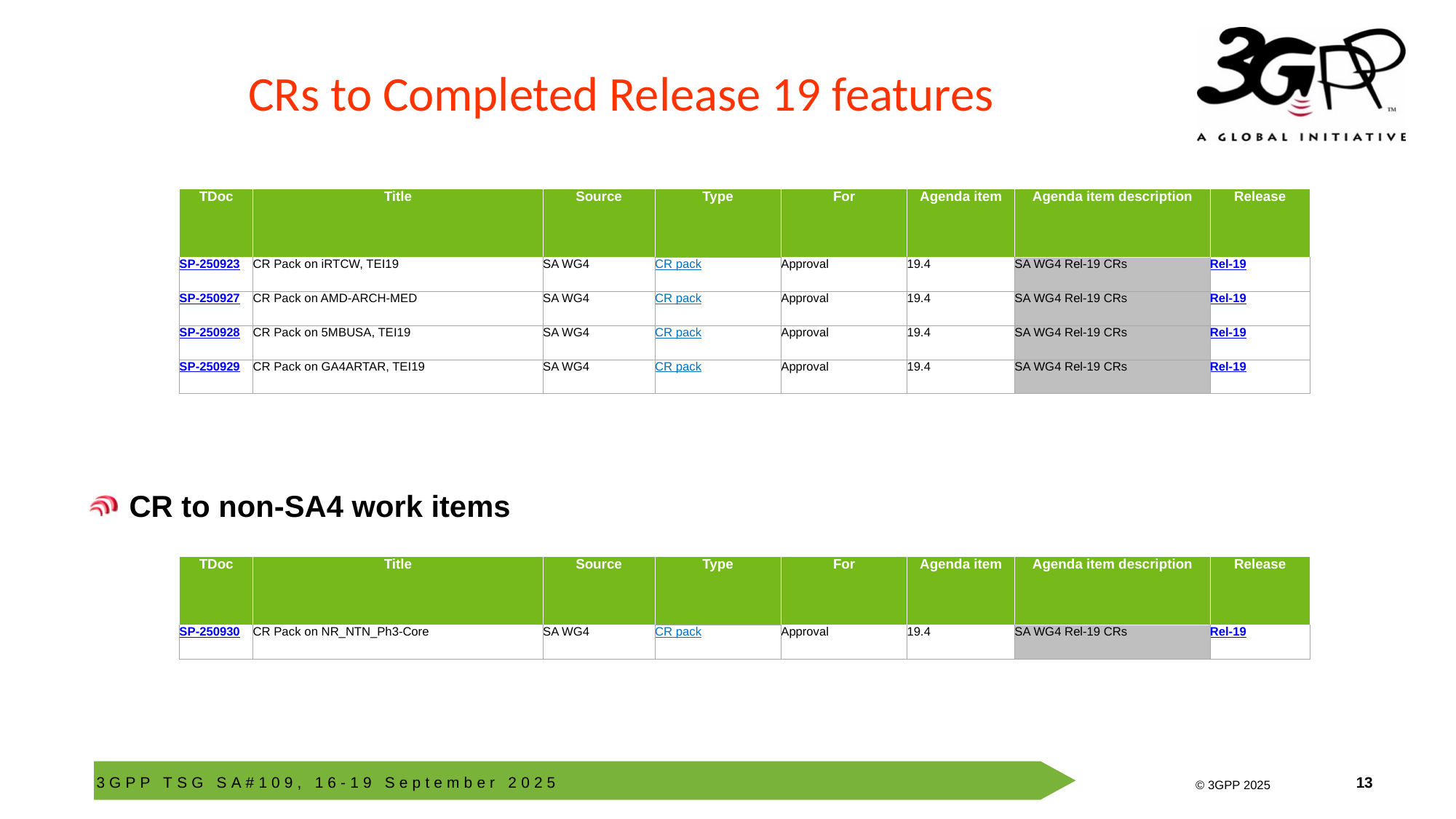

# CRs to Completed Release 19 features

CR to non-SA4 work items

| TDoc | Title | Source | Type | For | Agenda item | Agenda item description | Release |
| --- | --- | --- | --- | --- | --- | --- | --- |
| SP-250923 | CR Pack on iRTCW, TEI19 | SA WG4 | CR pack | Approval | 19.4 | SA WG4 Rel-19 CRs | Rel-19 |
| SP-250927 | CR Pack on AMD-ARCH-MED | SA WG4 | CR pack | Approval | 19.4 | SA WG4 Rel-19 CRs | Rel-19 |
| SP-250928 | CR Pack on 5MBUSA, TEI19 | SA WG4 | CR pack | Approval | 19.4 | SA WG4 Rel-19 CRs | Rel-19 |
| SP-250929 | CR Pack on GA4ARTAR, TEI19 | SA WG4 | CR pack | Approval | 19.4 | SA WG4 Rel-19 CRs | Rel-19 |
| TDoc | Title | Source | Type | For | Agenda item | Agenda item description | Release |
| --- | --- | --- | --- | --- | --- | --- | --- |
| SP-250930 | CR Pack on NR\_NTN\_Ph3-Core | SA WG4 | CR pack | Approval | 19.4 | SA WG4 Rel-19 CRs | Rel-19 |